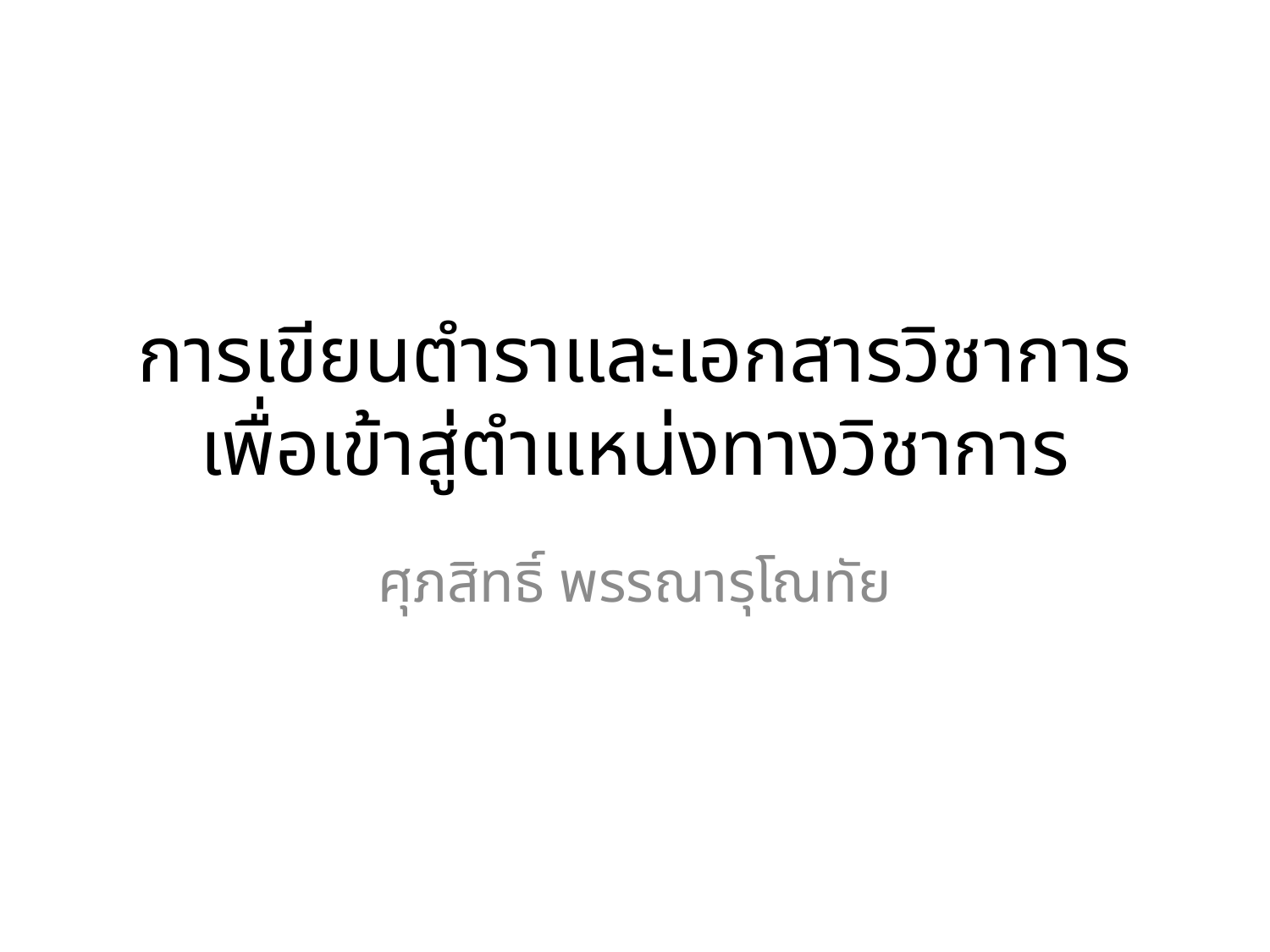

# การเขียนตำราและเอกสารวิชาการ เพื่อเข้าสู่ตำแหน่งทางวิชาการ
ศุภสิทธิ์ พรรณารุโณทัย